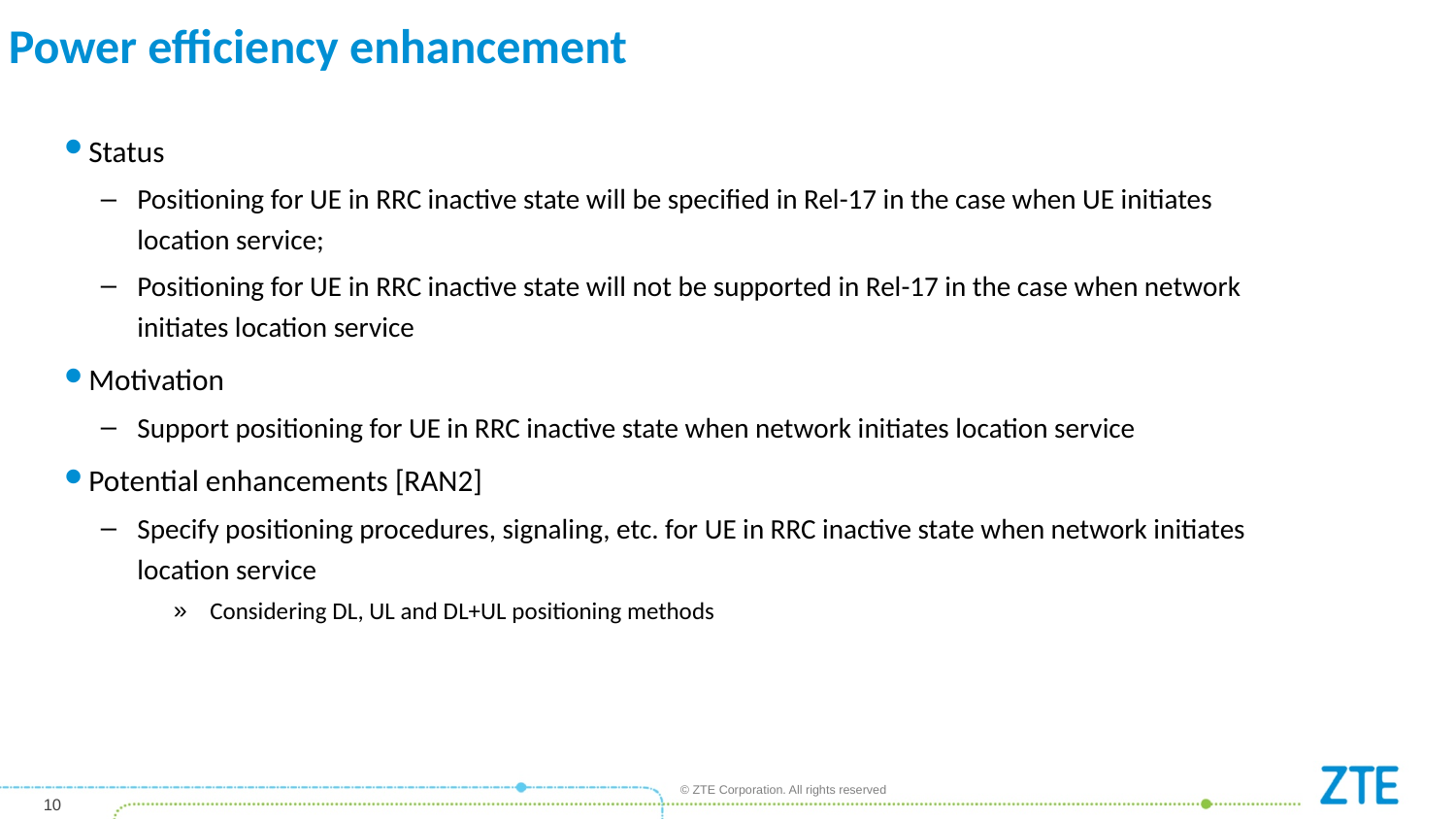

# Power efficiency enhancement
Status
Positioning for UE in RRC inactive state will be specified in Rel-17 in the case when UE initiates location service;
Positioning for UE in RRC inactive state will not be supported in Rel-17 in the case when network initiates location service
Motivation
Support positioning for UE in RRC inactive state when network initiates location service
Potential enhancements [RAN2]
Specify positioning procedures, signaling, etc. for UE in RRC inactive state when network initiates location service
Considering DL, UL and DL+UL positioning methods